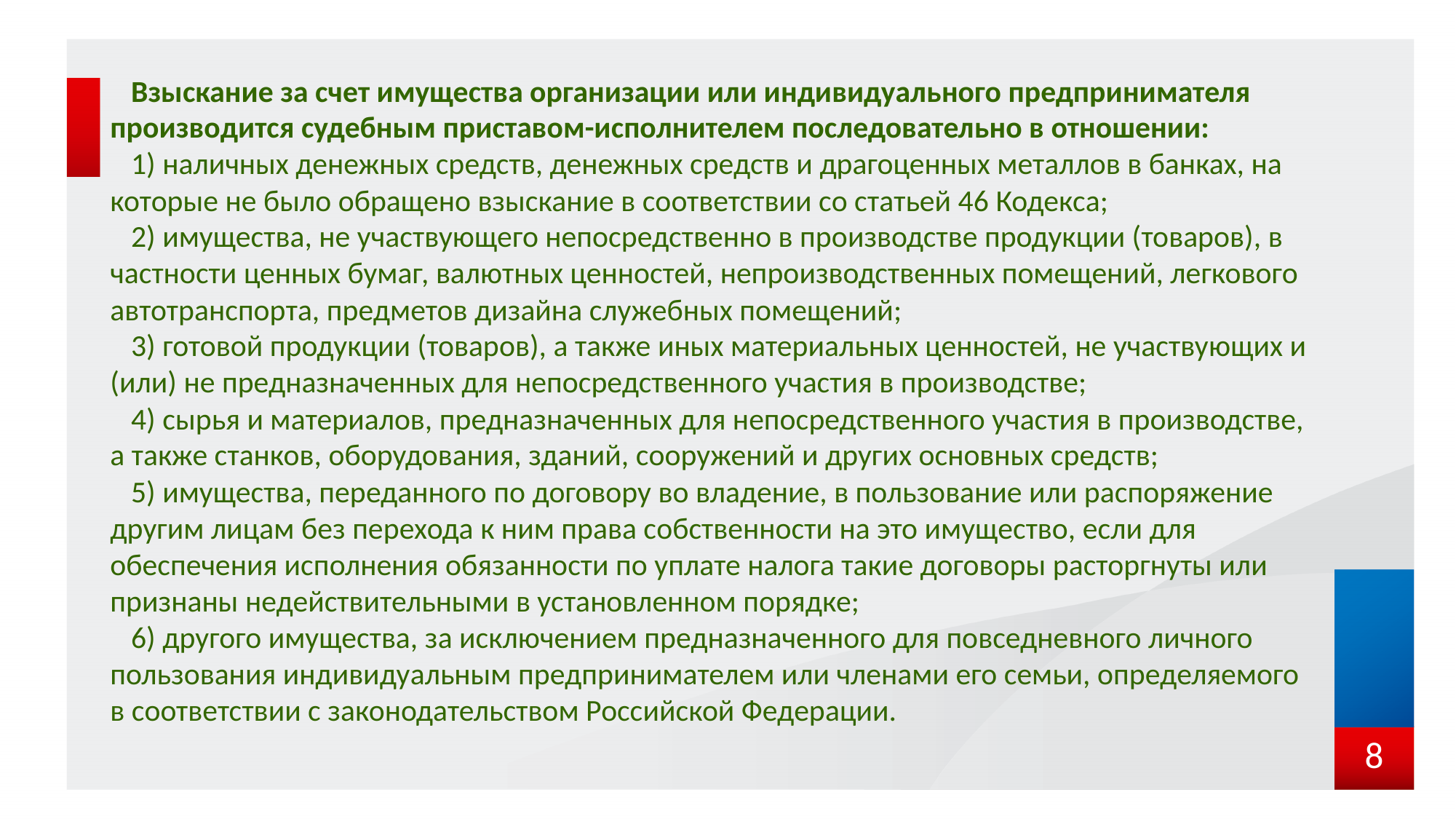

Взыскание за счет имущества организации или индивидуального предпринимателя производится судебным приставом-исполнителем последовательно в отношении:
   1) наличных денежных средств, денежных средств и драгоценных металлов в банках, на которые не было обращено взыскание в соответствии со статьей 46 Кодекса;
   2) имущества, не участвующего непосредственно в производстве продукции (товаров), в частности ценных бумаг, валютных ценностей, непроизводственных помещений, легкового автотранспорта, предметов дизайна служебных помещений;
   3) готовой продукции (товаров), а также иных материальных ценностей, не участвующих и (или) не предназначенных для непосредственного участия в производстве;
   4) сырья и материалов, предназначенных для непосредственного участия в производстве, а также станков, оборудования, зданий, сооружений и других основных средств;
   5) имущества, переданного по договору во владение, в пользование или распоряжение другим лицам без перехода к ним права собственности на это имущество, если для обеспечения исполнения обязанности по уплате налога такие договоры расторгнуты или признаны недействительными в установленном порядке;
   6) другого имущества, за исключением предназначенного для повседневного личного пользования индивидуальным предпринимателем или членами его семьи, определяемого в соответствии с законодательством Российской Федерации.

8